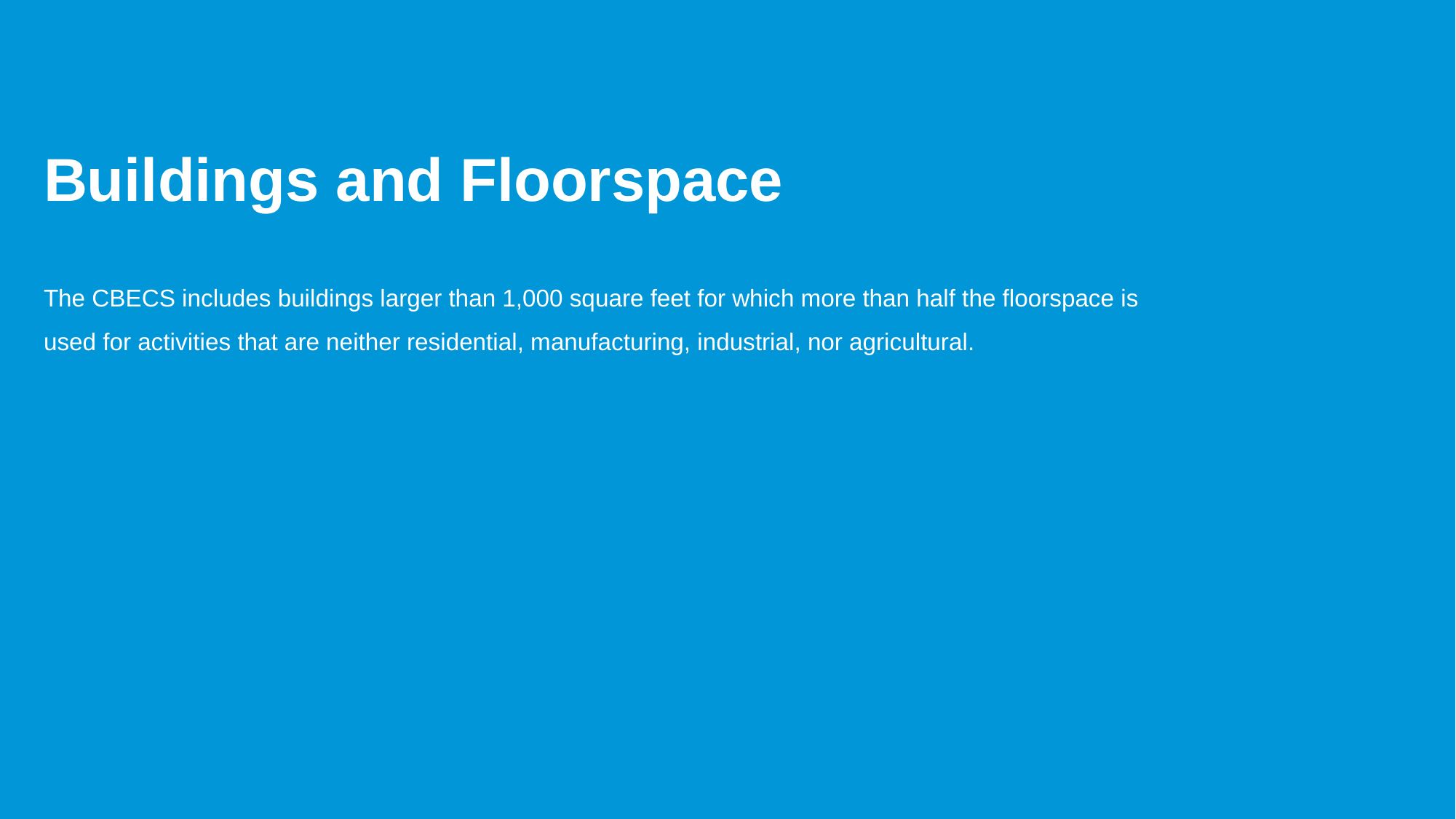

# Buildings and Floorspace
The CBECS includes buildings larger than 1,000 square feet for which more than half the floorspace is used for activities that are neither residential, manufacturing, industrial, nor agricultural.